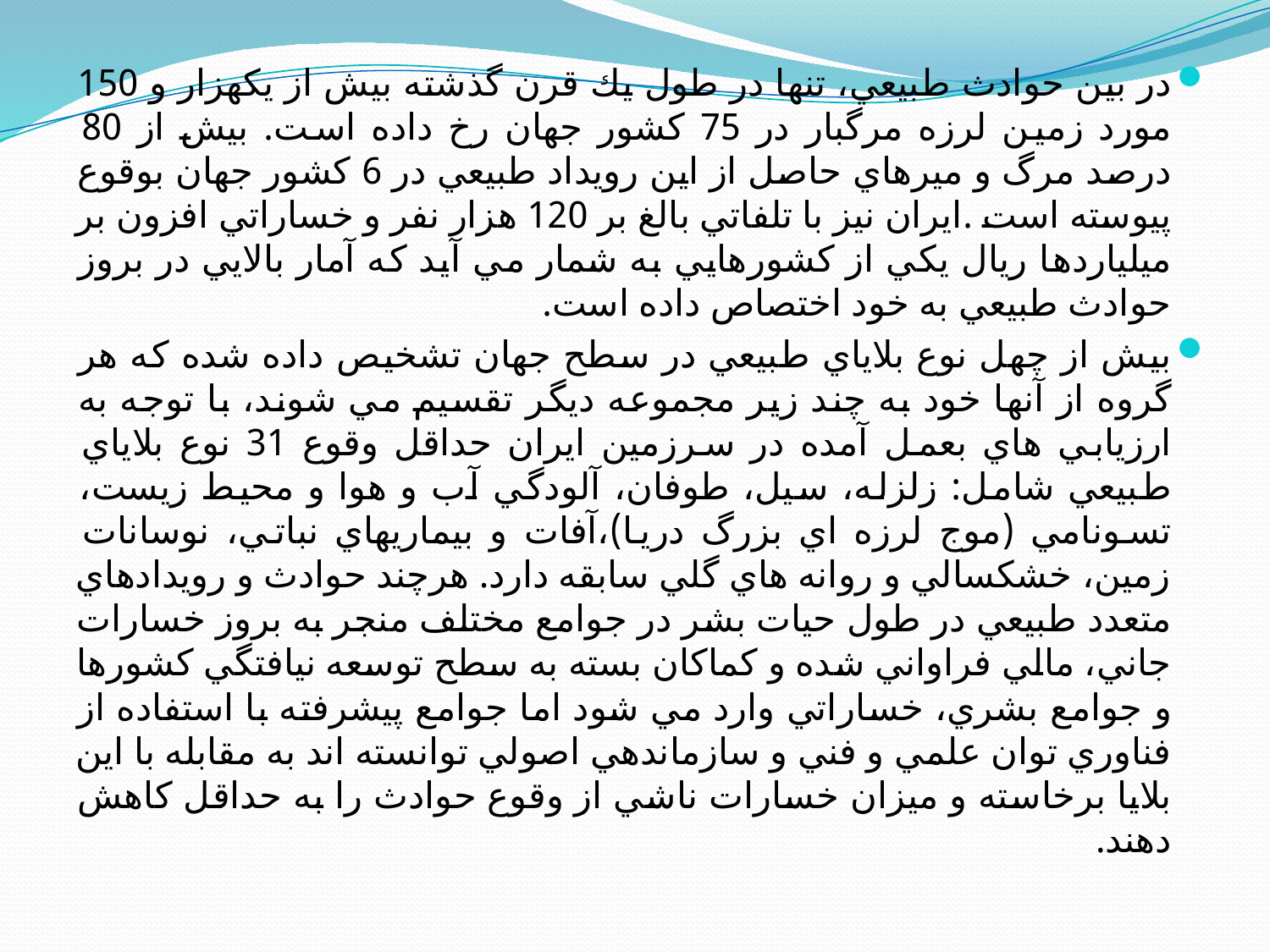

در بين حوادث طبيعي، تنها در طول يك قرن گذشته بيش از يكهزار و 150 مورد زمين لرزه مرگبار در 75 كشور جهان رخ داده است. بيش از 80 درصد مرگ و ميرهاي حاصل از اين رويداد طبيعي در 6 كشور جهان بوقوع پيوسته است .ايران نيز با تلفاتي بالغ بر 120 هزار نفر و خساراتي افزون بر ميلياردها ريال يكي از كشورهايي به شمار مي آيد كه آمار بالايي در بروز حوادث طبيعي به خود اختصاص داده است.
بيش از چهل نوع بلاياي طبيعي در سطح جهان تشخيص داده شده كه هر گروه از آنها خود به چند زير مجموعه ديگر تقسيم مي شوند، با توجه به ارزيابي هاي بعمل آمده در سرزمين ايران حداقل وقوع 31 نوع بلاياي طبيعي شامل: زلزله، سيل، طوفان، آلودگي آب و هوا و محيط زيست، تسونامي (موج لرزه اي بزرگ دريا)،آفات و بيماريهاي نباتي، نوسانات زمين، خشكسالي و روانه هاي گلي سابقه دارد. هرچند حوادث و رويدادهاي متعدد طبيعي در طول حيات بشر در جوامع مختلف منجر به بروز خسارات جاني، مالي فراواني شده و كماكان بسته به سطح توسعه نيافتگي كشورها و جوامع بشري، خساراتي وارد مي شود اما جوامع پيشرفته با استفاده از فناوري توان علمي و فني و سازماندهي اصولي توانسته اند به مقابله با اين بلايا برخاسته و ميزان خسارات ناشي از وقوع حوادث را به حداقل كاهش دهند.